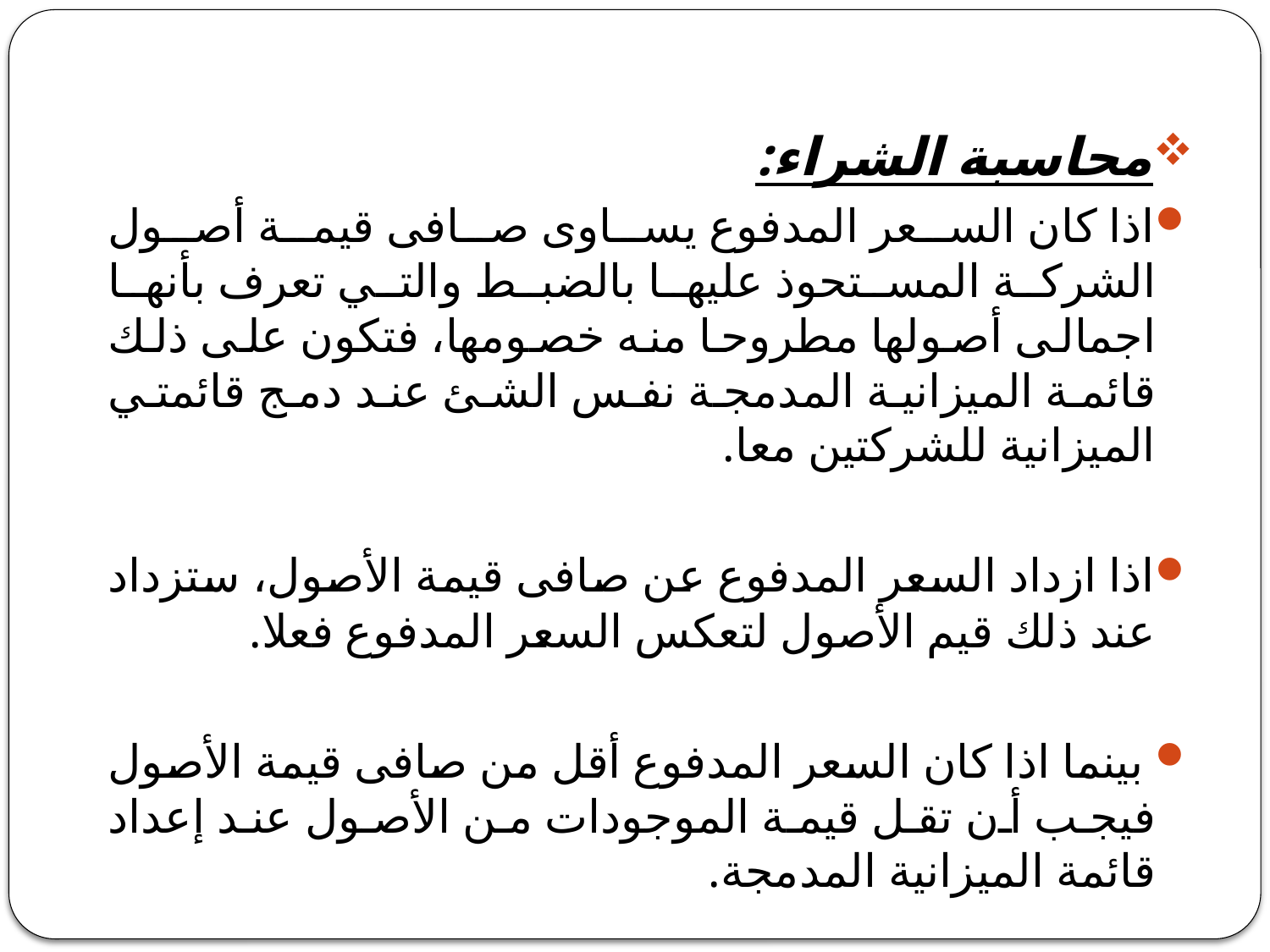

#
محاسبة الشراء:
اذا كان السعر المدفوع يساوى صافى قيمة أصول الشركة المستحوذ عليها بالضبط والتي تعرف بأنها اجمالى أصولها مطروحا منه خصومها، فتكون على ذلك قائمة الميزانية المدمجة نفس الشئ عند دمج قائمتي الميزانية للشركتين معا.

اذا ازداد السعر المدفوع عن صافى قيمة الأصول، ستزداد عند ذلك قيم الأصول لتعكس السعر المدفوع فعلا.

 بينما اذا كان السعر المدفوع أقل من صافى قيمة الأصول فيجب أن تقل قيمة الموجودات من الأصول عند إعداد قائمة الميزانية المدمجة.